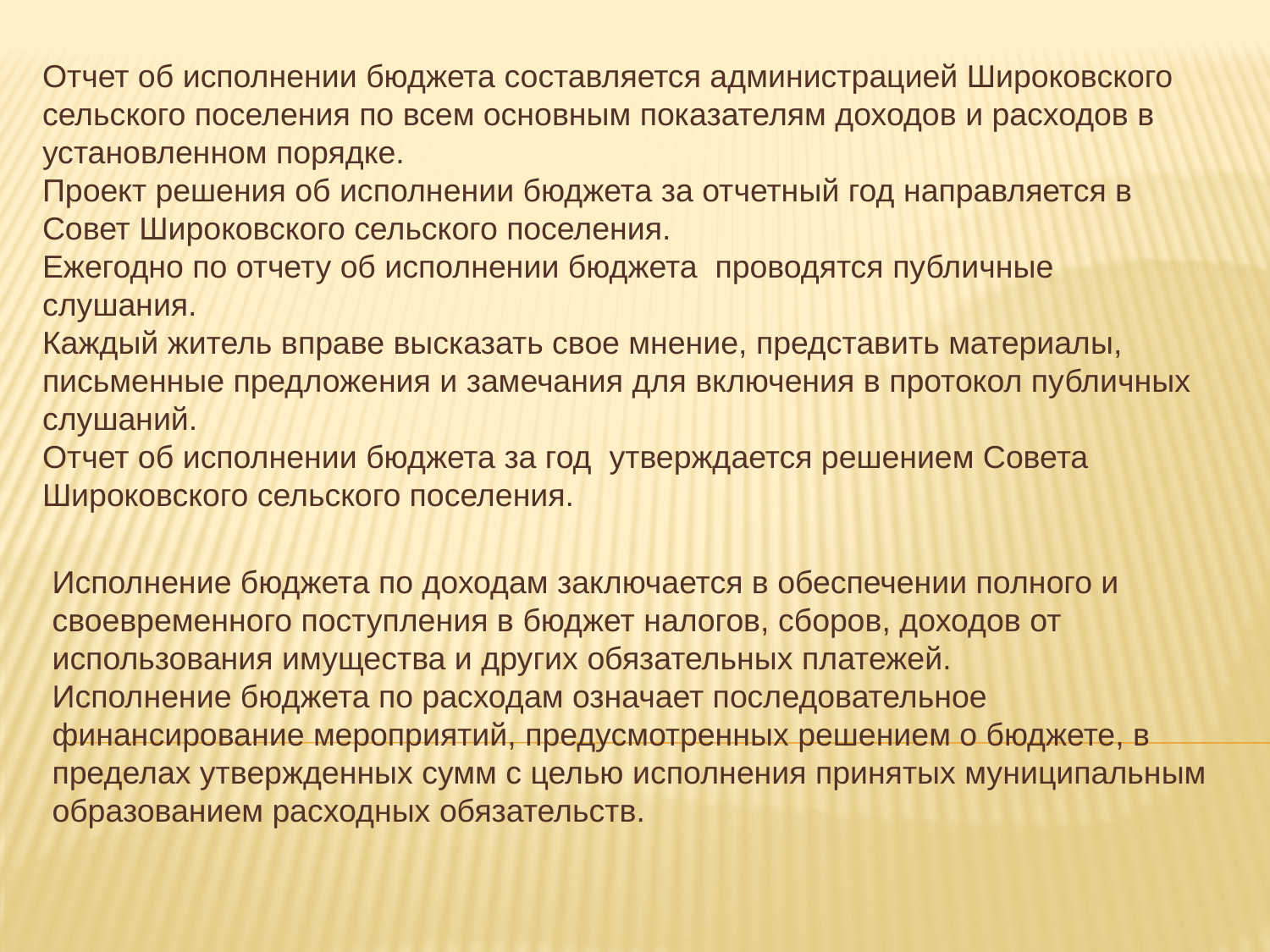

Отчет об исполнении бюджета составляется администрацией Широковского сельского поселения по всем основным показателям доходов и расходов в установленном порядке.
Проект решения об исполнении бюджета за отчетный год направляется в Совет Широковского сельского поселения.
Ежегодно по отчету об исполнении бюджета  проводятся публичные слушания.
Каждый житель вправе высказать свое мнение, представить материалы, письменные предложения и замечания для включения в протокол публичных слушаний.
Отчет об исполнении бюджета за год  утверждается решением Совета Широковского сельского поселения.
Исполнение бюджета по доходам заключается в обеспечении полного и своевременного поступления в бюджет налогов, сборов, доходов от использования имущества и других обязательных платежей.
Исполнение бюджета по расходам означает последовательное финансирование мероприятий, предусмотренных решением о бюджете, в пределах утвержденных сумм с целью исполнения принятых муниципальным образованием расходных обязательств.